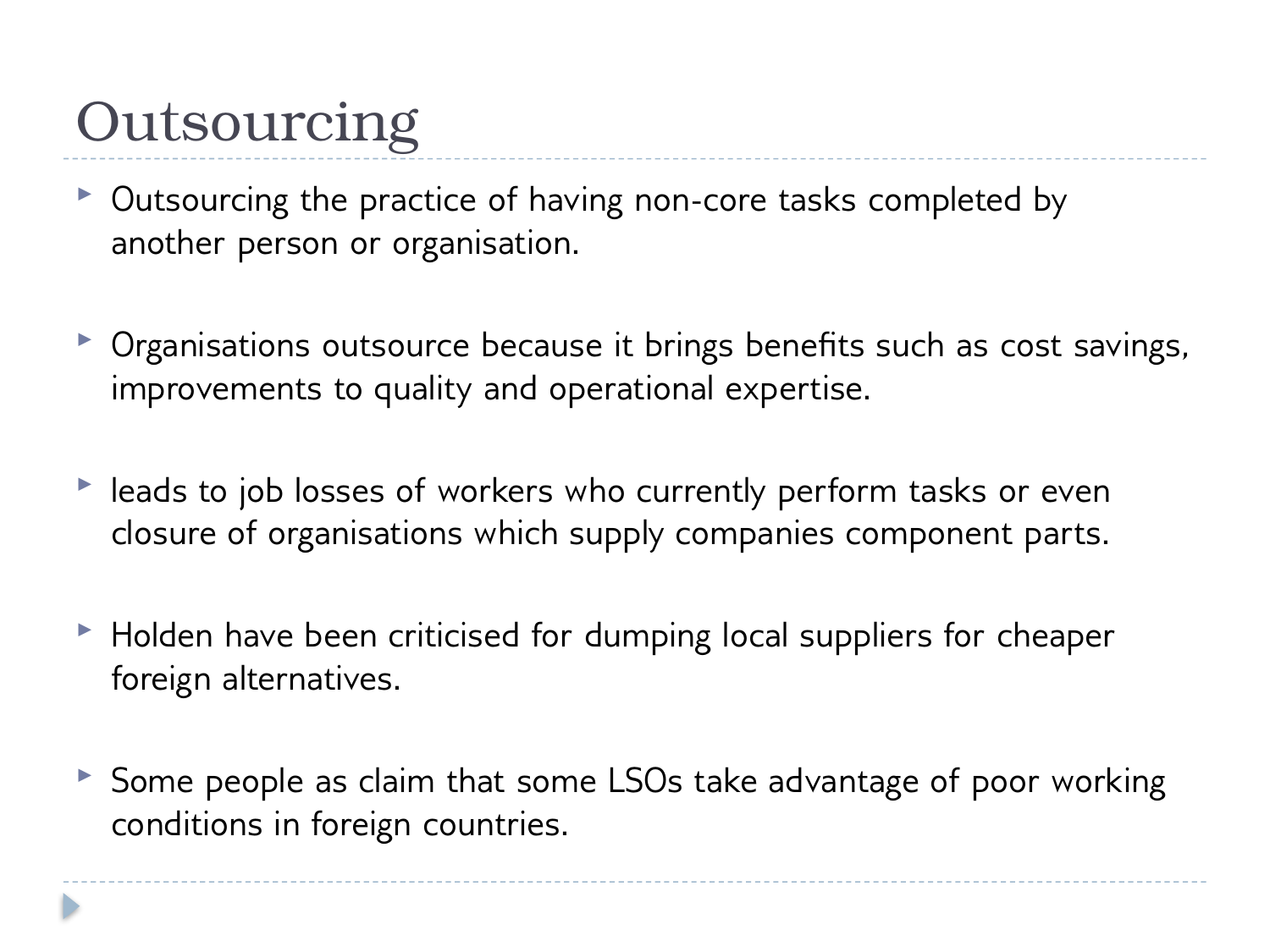

# Outsourcing
Outsourcing the practice of having non-core tasks completed by another person or organisation.

Organisations outsource because it brings benefits such as cost savings, improvements to quality and operational expertise.

leads to job losses of workers who currently perform tasks or even closure of organisations which supply companies component parts.

Holden have been criticised for dumping local suppliers for cheaper foreign alternatives.

Some people as claim that some LSOs take advantage of poor working conditions in foreign countries.